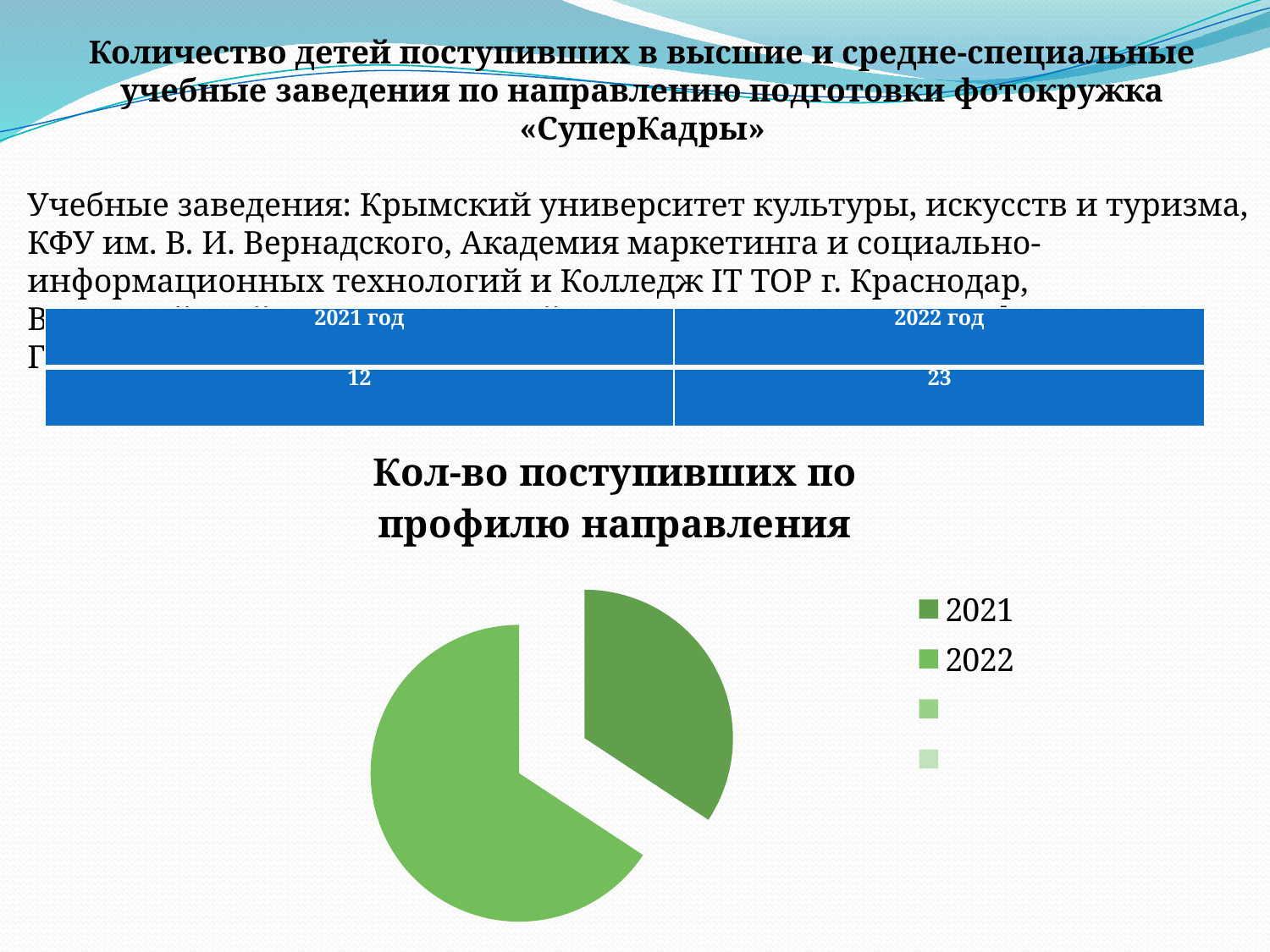

Количество детей поступивших в высшие и средне-специальные учебные заведения по направлению подготовки фотокружка «СуперКадры»

Учебные заведения: Крымский университет культуры, искусств и туризма, КФУ им. В. И. Вернадского, Академия маркетинга и социально-информационных технологий и Колледж IT TOP г. Краснодар, Всероссийский государственный университет кинематографии им. С. А. Герасимова.
| 2021 год | 2022 год |
| --- | --- |
| 12 | 23 |

### Chart:

| Category | Кол-во поступивших по профилю направления |
|---|---|
| 2021 | 12.0 |
| 2022 | 23.0 |
|  | None |
|  | None |